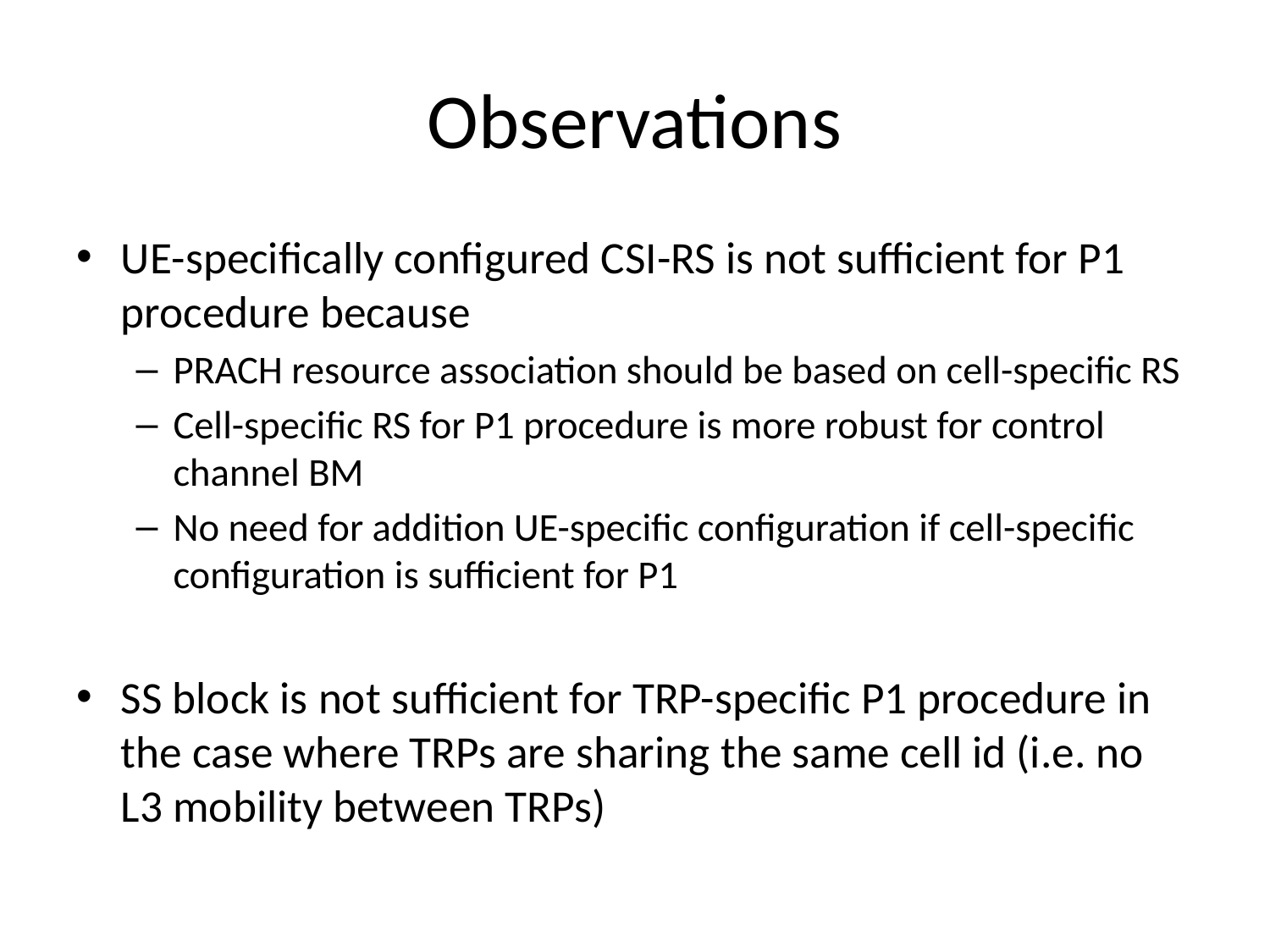

# Observations
UE-specifically configured CSI-RS is not sufficient for P1 procedure because
PRACH resource association should be based on cell-specific RS
Cell-specific RS for P1 procedure is more robust for control channel BM
No need for addition UE-specific configuration if cell-specific configuration is sufficient for P1

SS block is not sufficient for TRP-specific P1 procedure in the case where TRPs are sharing the same cell id (i.e. no L3 mobility between TRPs)